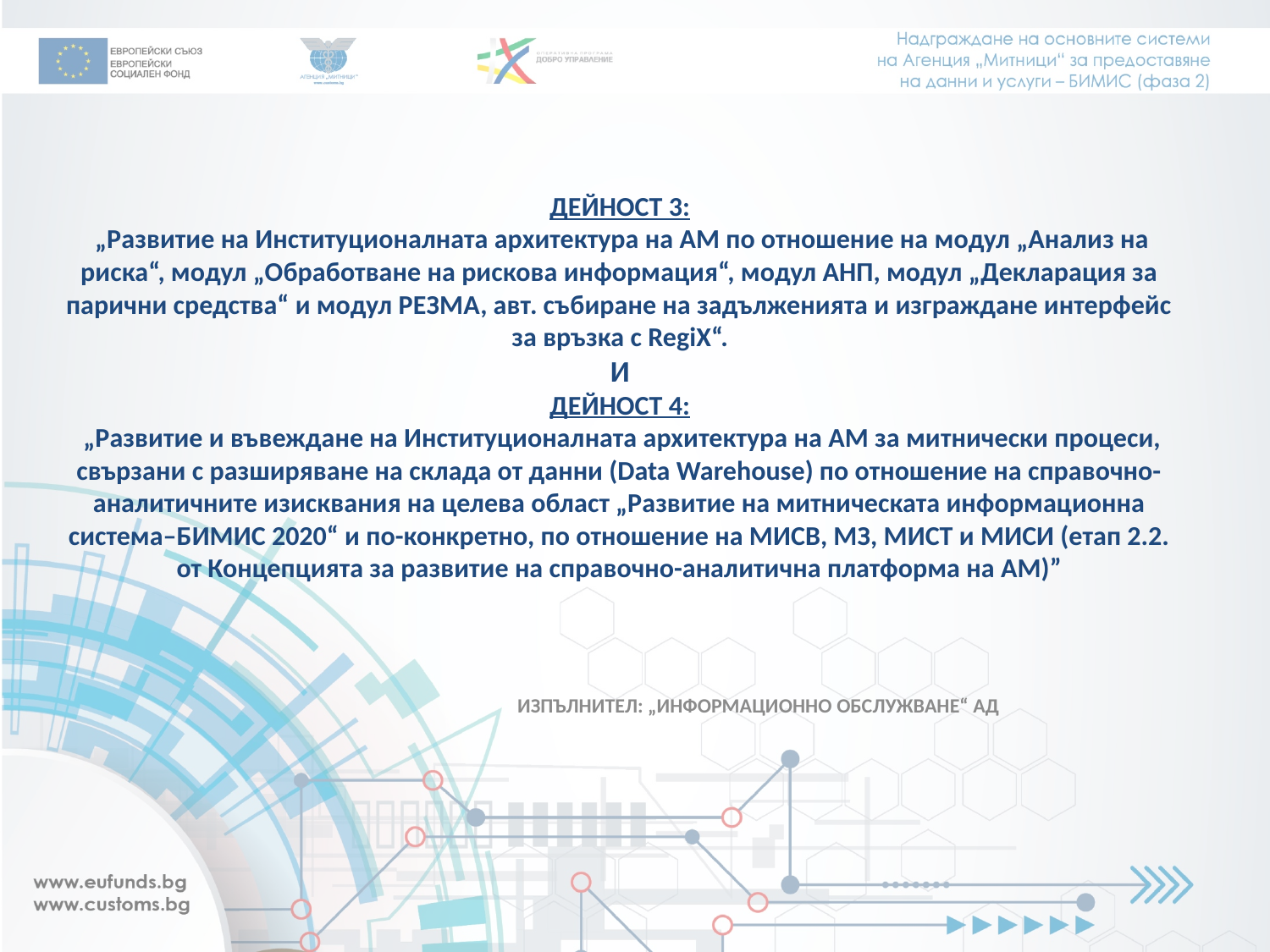

# ДЕЙНОСТ 3: „Развитие на Институционалната архитектура на АМ по отношение на модул „Анализ на риска“, модул „Обработване на рискова информация“, модул АНП, модул „Декларация за парични средства“ и модул РЕЗМА, авт. събиране на задълженията и изграждане интерфейс за връзка с RegiX“. И ДЕЙНОСТ 4: „Развитие и въвеждане на Институционалната архитектура на АМ за митнически процеси, свързани с разширяване на склада от данни (Data Warehouse) по отношение на справочно-аналитичните изисквания на целева област „Развитие на митническата информационна система–БИМИС 2020“ и по-конкретно, по отношение на МИСВ, МЗ, МИСТ и МИСИ (етап 2.2. от Концепцията за развитие на справочно-аналитична платформа на АМ)”
ИЗПЪЛНИТЕЛ: „ИНФОРМАЦИОННО ОБСЛУЖВАНЕ“ АД